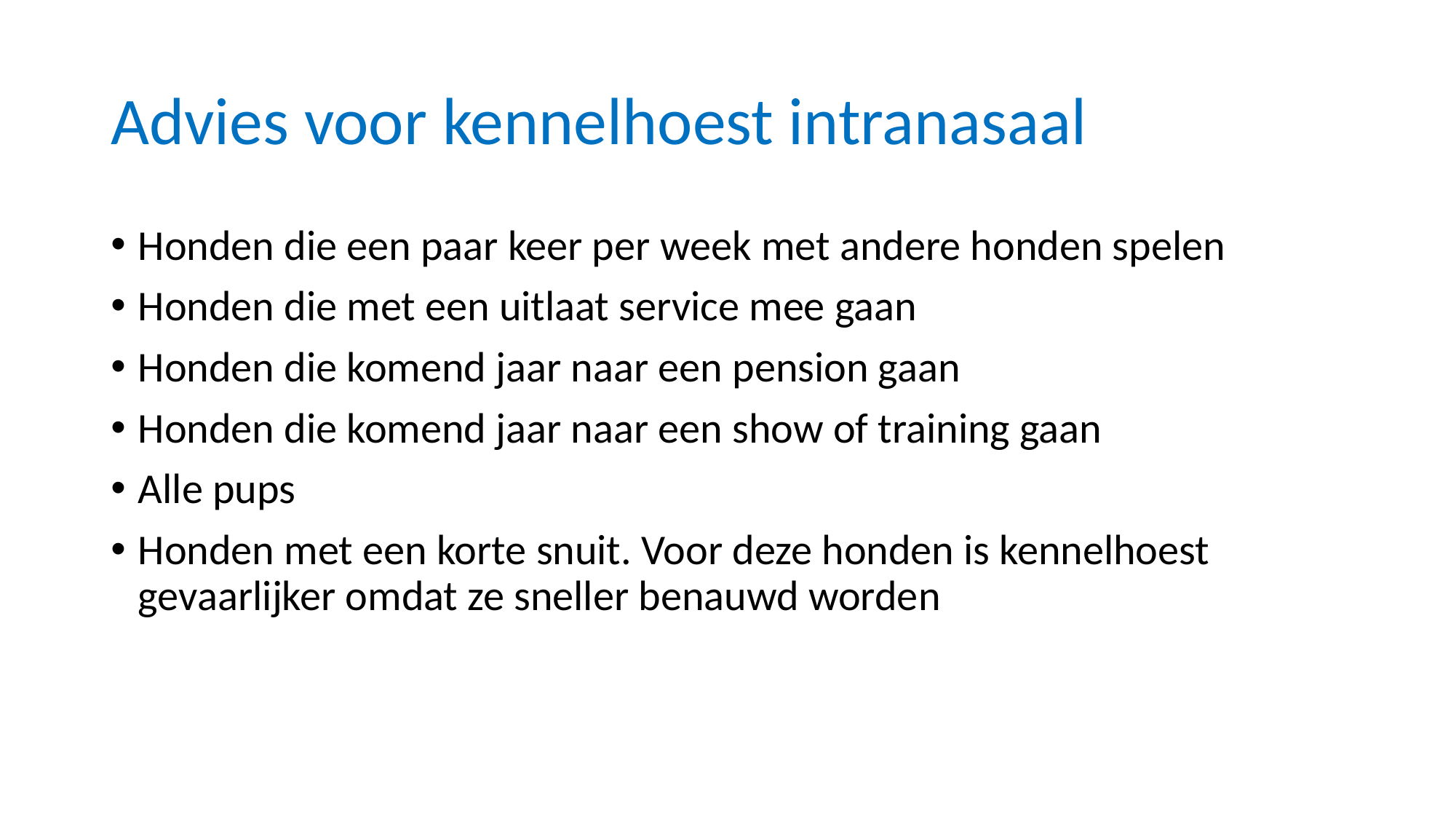

# Advies voor kennelhoest intranasaal
Honden die een paar keer per week met andere honden spelen
Honden die met een uitlaat service mee gaan
Honden die komend jaar naar een pension gaan
Honden die komend jaar naar een show of training gaan
Alle pups
Honden met een korte snuit. Voor deze honden is kennelhoest gevaarlijker omdat ze sneller benauwd worden